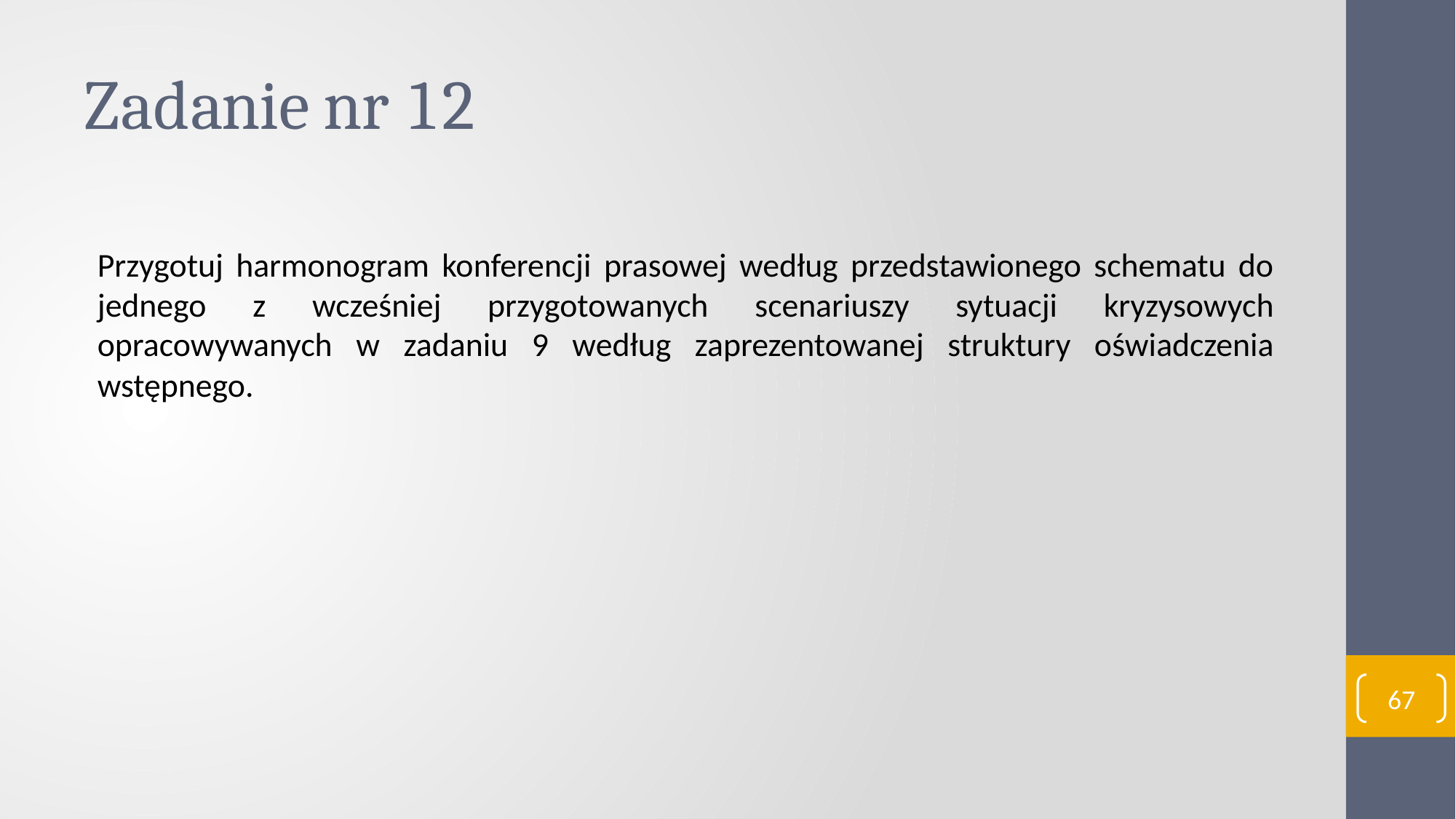

# Zadanie nr 12

Przygotuj harmonogram konferencji prasowej według przedstawionego schematu do jednego z wcześniej przygotowanych scenariuszy sytuacji kryzysowych opracowywanych w zadaniu 9 według zaprezentowanej struktury oświadczenia wstępnego.

67